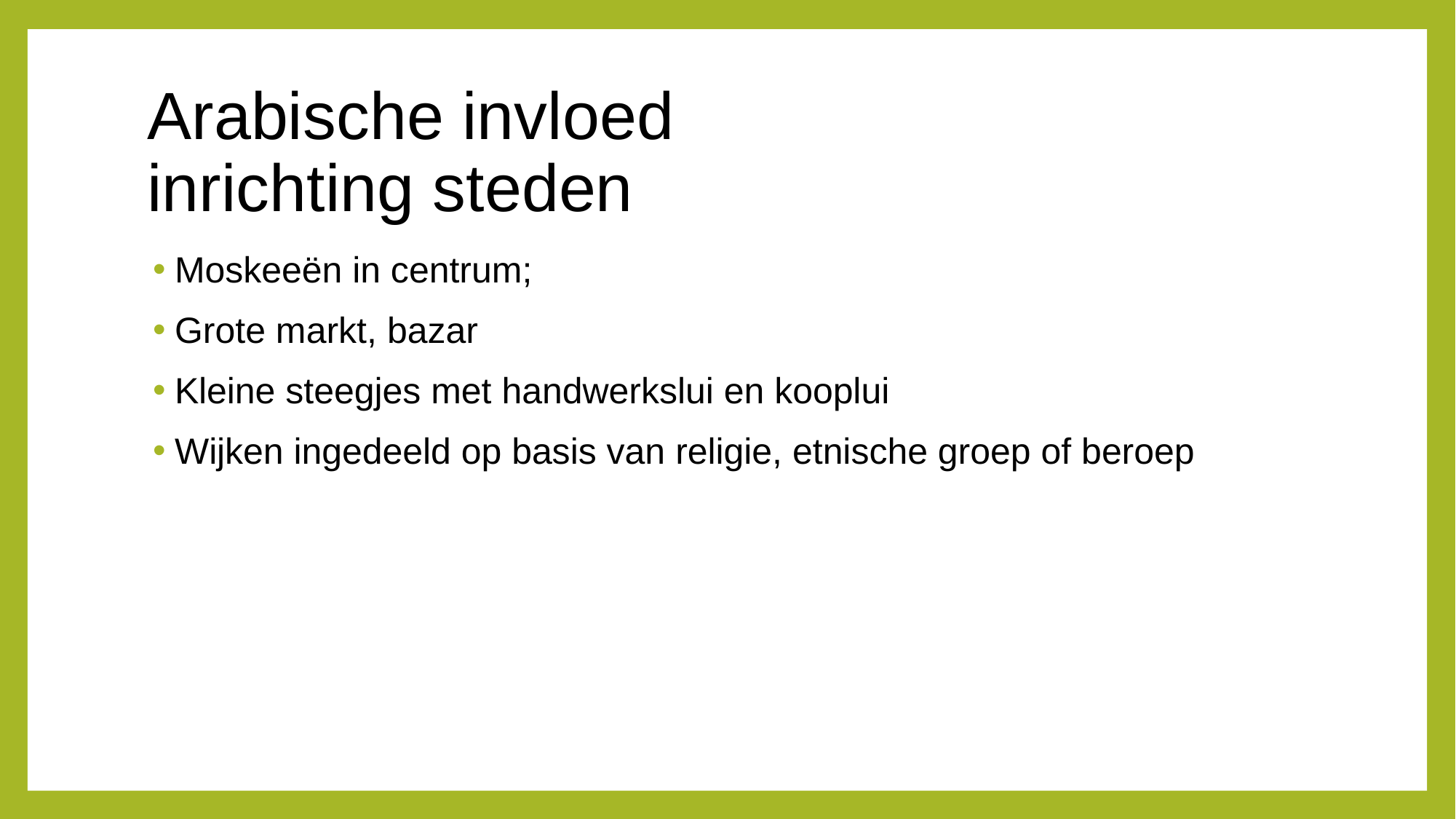

# Arabische invloed inrichting steden
Moskeeën in centrum;
Grote markt, bazar
Kleine steegjes met handwerkslui en kooplui
Wijken ingedeeld op basis van religie, etnische groep of beroep